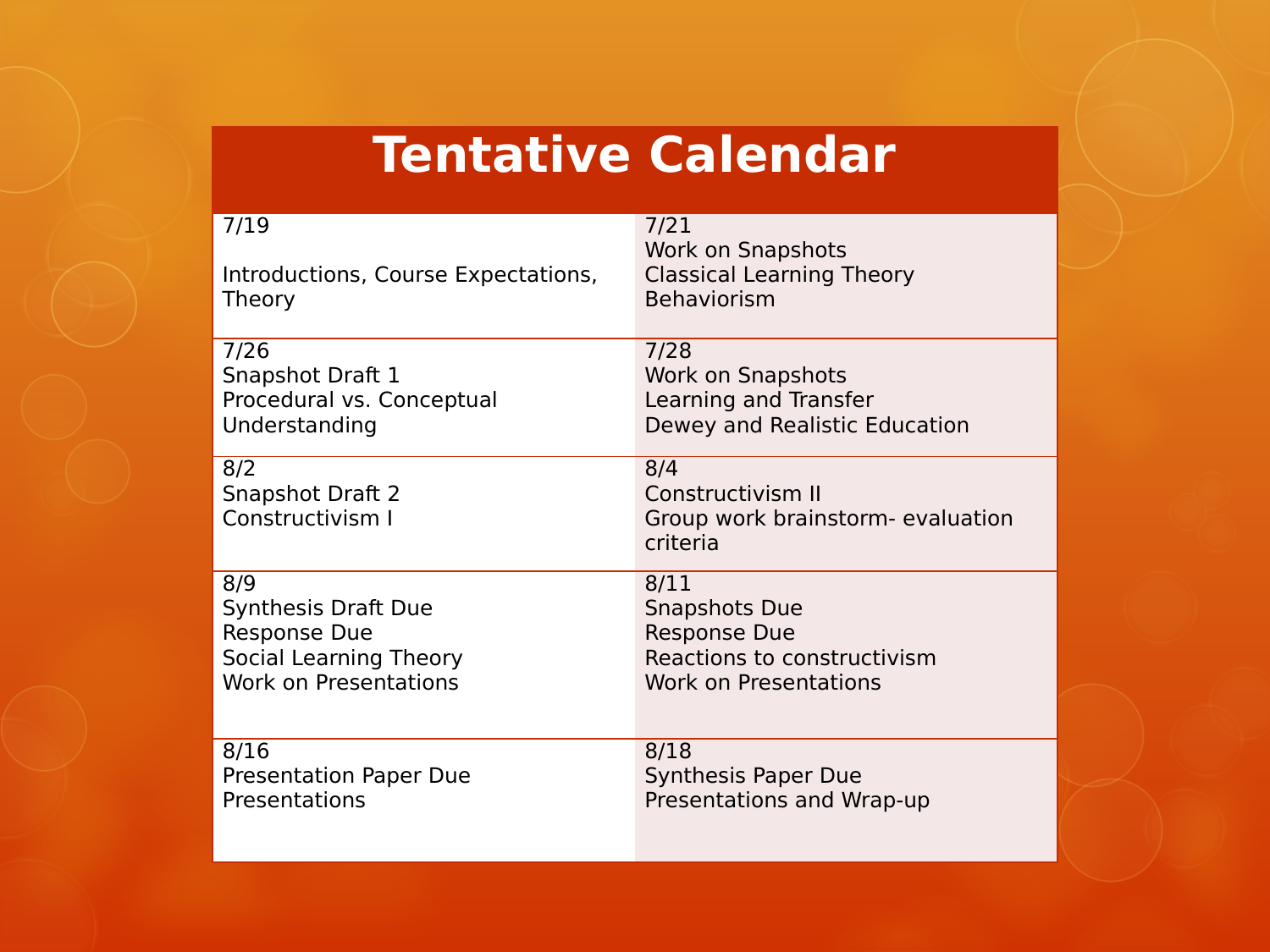

| Tentative Calendar |  |
| --- | --- |
| 7/19   Introductions, Course Expectations, Theory | 7/21 Work on Snapshots Classical Learning Theory Behaviorism |
| 7/26 Snapshot Draft 1 Procedural vs. Conceptual Understanding | 7/28 Work on Snapshots Learning and Transfer Dewey and Realistic Education |
| 8/2 Snapshot Draft 2 Constructivism I | 8/4 Constructivism II Group work brainstorm- evaluation criteria |
| 8/9 Synthesis Draft Due Response Due Social Learning Theory Work on Presentations | 8/11 Snapshots Due Response Due Reactions to constructivism Work on Presentations |
| 8/16 Presentation Paper Due Presentations | 8/18 Synthesis Paper Due Presentations and Wrap-up |